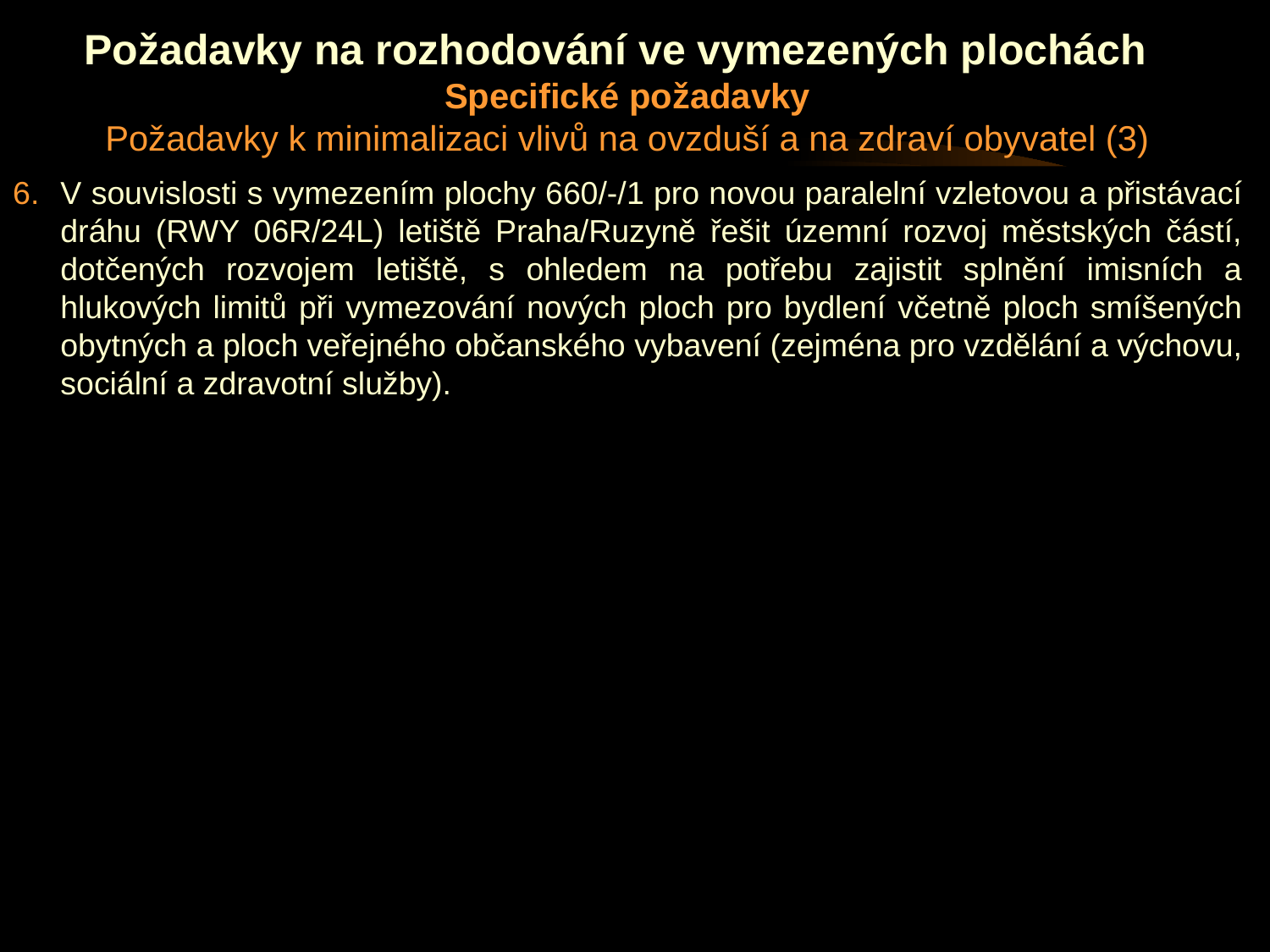

# Požadavky na rozhodování ve vymezených plochách Specifické požadavky Požadavky k minimalizaci vlivů na ovzduší a na zdraví obyvatel (3)
V souvislosti s vymezením plochy 660/-/1 pro novou paralelní vzletovou a přistávací dráhu (RWY 06R/24L) letiště Praha/Ruzyně řešit územní rozvoj městských částí, dotčených rozvojem letiště, s ohledem na potřebu zajistit splnění imisních a hlukových limitů při vymezování nových ploch pro bydlení včetně ploch smíšených obytných a ploch veřejného občanského vybavení (zejména pro vzdělání a výchovu, sociální a zdravotní služby).